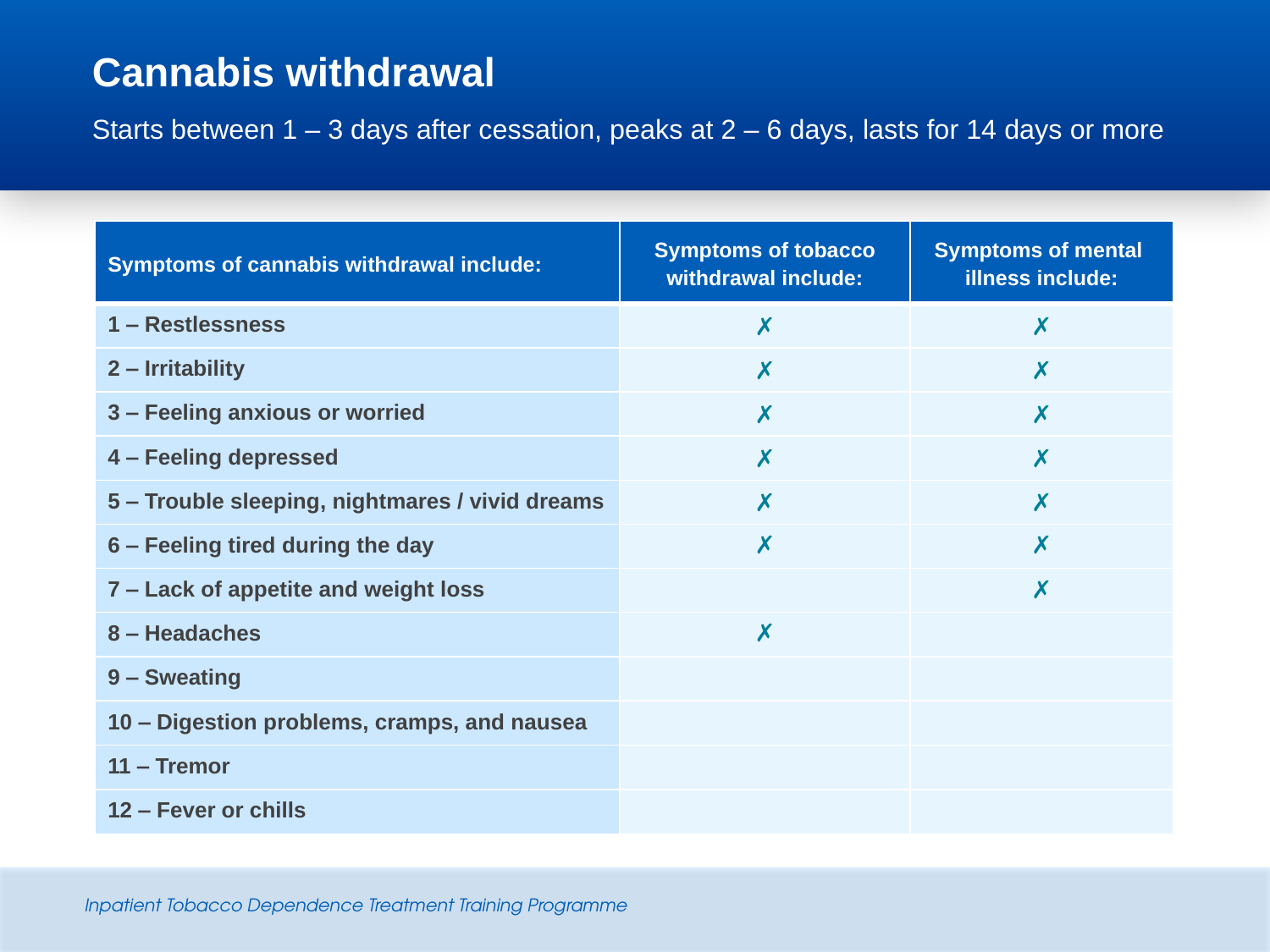

# Cannabis withdrawal Starts between 1 – 3 days after cessation, peaks at 2 – 6 days, lasts for 14 days or more
| Symptoms of cannabis withdrawal include: | Symptoms of tobacco withdrawal include: | Symptoms of mental illness include: |
| --- | --- | --- |
| 1 ‒ Restlessness | ✗ | ✗ |
| 2 ‒ Irritability | ✗ | ✗ |
| 3 ‒ Feeling anxious or worried | ✗ | ✗ |
| 4 ‒ Feeling depressed | ✗ | ✗ |
| 5 ‒ Trouble sleeping, nightmares / vivid dreams | ✗ | ✗ |
| 6 ‒ Feeling tired during the day | ✗ | ✗ |
| 7 ‒ Lack of appetite and weight loss |  | ✗ |
| 8 ‒ Headaches | ✗ |  |
| 9 ‒ Sweating |  |  |
| 10 ‒ Digestion problems, cramps, and nausea |  |  |
| 11 ‒ Tremor |  |  |
| 12 ‒ Fever or chills |  |  |
Inpatient Tobacco Dependence Treatment Training Programme